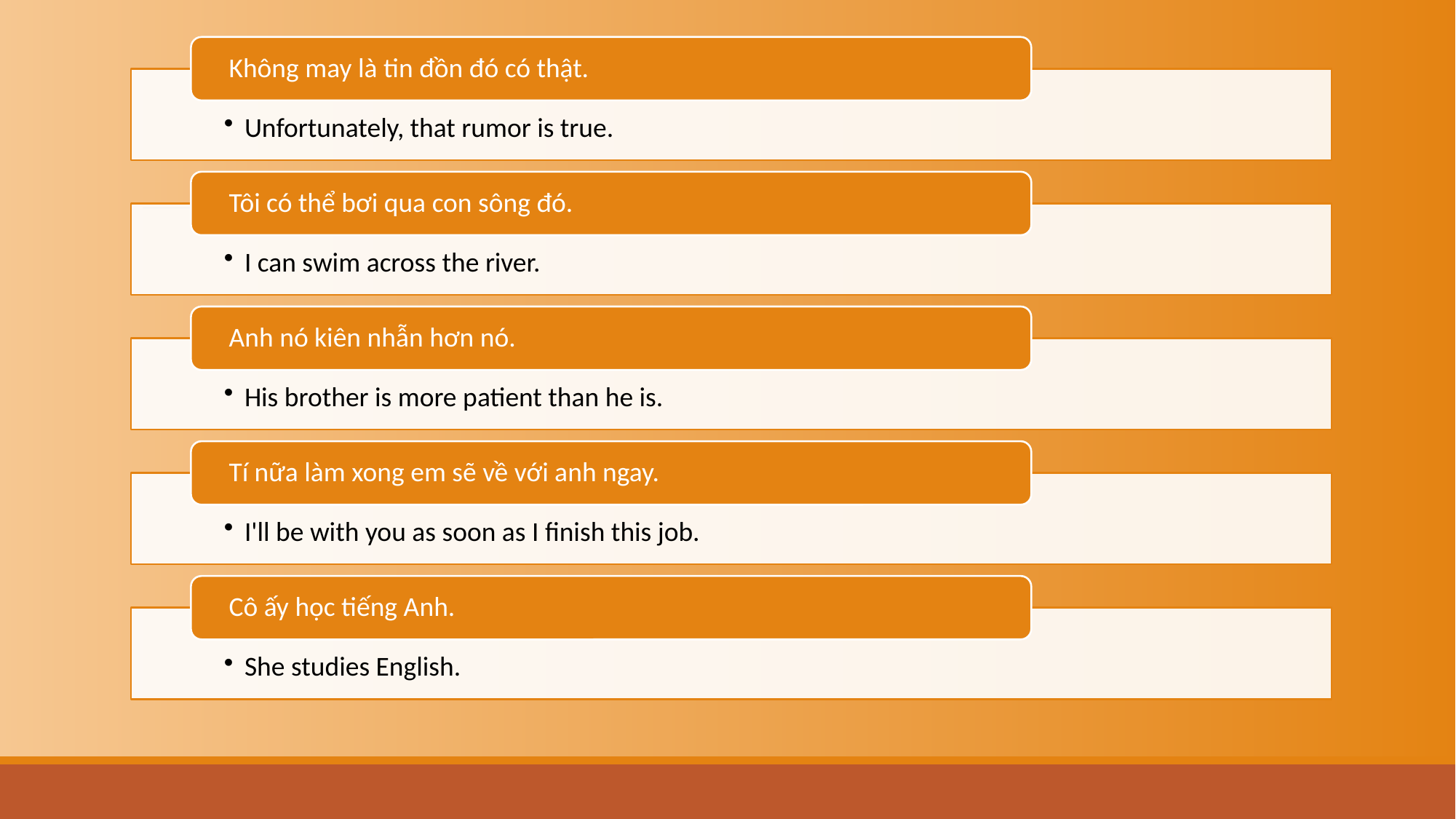

Unfortunately, that rumor is true.
Không may là tin đồn đó có thật.
I can swim across the river.
Tôi có thể bơi qua con sông đó.
His brother is more patient than he is.
Anh nó kiên nhẫn hơn nó.
I'll be with you as soon as I finish this job.
Tí nữa làm xong em sẽ về với anh ngay.
She studies English.
Cô ấy học tiếng Anh.